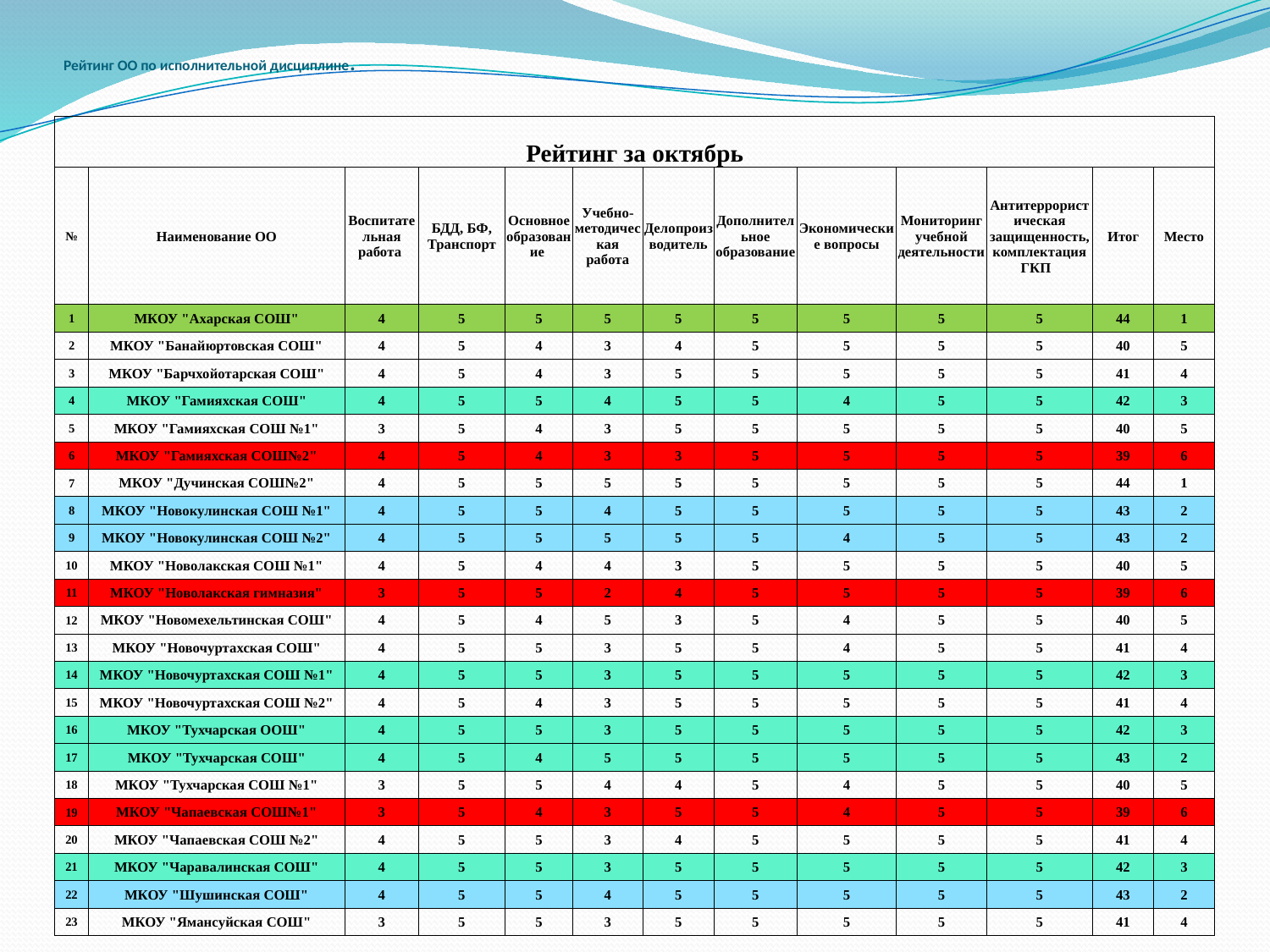

# Рейтинг ОО по исполнительной дисциплине.
| Рейтинг за октябрь |  |  |  |  |  |  |  |  |  |  |  |  |
| --- | --- | --- | --- | --- | --- | --- | --- | --- | --- | --- | --- | --- |
| № | Наименование ОО | Воспитательная работа | БДД, БФ, Транспорт | Основное образование | Учебно-методическая работа | Делопроизводитель | Дополнительное образование | Экономические вопросы | Мониторинг учебной деятельности | Антитеррористическая защищенность, комплектация ГКП | Итог | Место |
| 1 | МКОУ "Ахарская СОШ" | 4 | 5 | 5 | 5 | 5 | 5 | 5 | 5 | 5 | 44 | 1 |
| 2 | МКОУ "Банайюртовская СОШ" | 4 | 5 | 4 | 3 | 4 | 5 | 5 | 5 | 5 | 40 | 5 |
| 3 | МКОУ "Барчхойотарская СОШ" | 4 | 5 | 4 | 3 | 5 | 5 | 5 | 5 | 5 | 41 | 4 |
| 4 | МКОУ "Гамияхская СОШ" | 4 | 5 | 5 | 4 | 5 | 5 | 4 | 5 | 5 | 42 | 3 |
| 5 | МКОУ "Гамияхская СОШ №1" | 3 | 5 | 4 | 3 | 5 | 5 | 5 | 5 | 5 | 40 | 5 |
| 6 | МКОУ "Гамияхская СОШ№2" | 4 | 5 | 4 | 3 | 3 | 5 | 5 | 5 | 5 | 39 | 6 |
| 7 | МКОУ "Дучинская СОШ№2" | 4 | 5 | 5 | 5 | 5 | 5 | 5 | 5 | 5 | 44 | 1 |
| 8 | МКОУ "Новокулинская СОШ №1" | 4 | 5 | 5 | 4 | 5 | 5 | 5 | 5 | 5 | 43 | 2 |
| 9 | МКОУ "Новокулинская СОШ №2" | 4 | 5 | 5 | 5 | 5 | 5 | 4 | 5 | 5 | 43 | 2 |
| 10 | МКОУ "Новолакская СОШ №1" | 4 | 5 | 4 | 4 | 3 | 5 | 5 | 5 | 5 | 40 | 5 |
| 11 | МКОУ "Новолакская гимназия" | 3 | 5 | 5 | 2 | 4 | 5 | 5 | 5 | 5 | 39 | 6 |
| 12 | МКОУ "Новомехельтинская СОШ" | 4 | 5 | 4 | 5 | 3 | 5 | 4 | 5 | 5 | 40 | 5 |
| 13 | МКОУ "Новочуртахская СОШ" | 4 | 5 | 5 | 3 | 5 | 5 | 4 | 5 | 5 | 41 | 4 |
| 14 | МКОУ "Новочуртахская СОШ №1" | 4 | 5 | 5 | 3 | 5 | 5 | 5 | 5 | 5 | 42 | 3 |
| 15 | МКОУ "Новочуртахская СОШ №2" | 4 | 5 | 4 | 3 | 5 | 5 | 5 | 5 | 5 | 41 | 4 |
| 16 | МКОУ "Тухчарская ООШ" | 4 | 5 | 5 | 3 | 5 | 5 | 5 | 5 | 5 | 42 | 3 |
| 17 | МКОУ "Тухчарская СОШ" | 4 | 5 | 4 | 5 | 5 | 5 | 5 | 5 | 5 | 43 | 2 |
| 18 | МКОУ "Тухчарская СОШ №1" | 3 | 5 | 5 | 4 | 4 | 5 | 4 | 5 | 5 | 40 | 5 |
| 19 | МКОУ "Чапаевская СОШ№1" | 3 | 5 | 4 | 3 | 5 | 5 | 4 | 5 | 5 | 39 | 6 |
| 20 | МКОУ "Чапаевская СОШ №2" | 4 | 5 | 5 | 3 | 4 | 5 | 5 | 5 | 5 | 41 | 4 |
| 21 | МКОУ "Чаравалинская СОШ" | 4 | 5 | 5 | 3 | 5 | 5 | 5 | 5 | 5 | 42 | 3 |
| 22 | МКОУ "Шушинская СОШ" | 4 | 5 | 5 | 4 | 5 | 5 | 5 | 5 | 5 | 43 | 2 |
| 23 | МКОУ "Ямансуйская СОШ" | 3 | 5 | 5 | 3 | 5 | 5 | 5 | 5 | 5 | 41 | 4 |